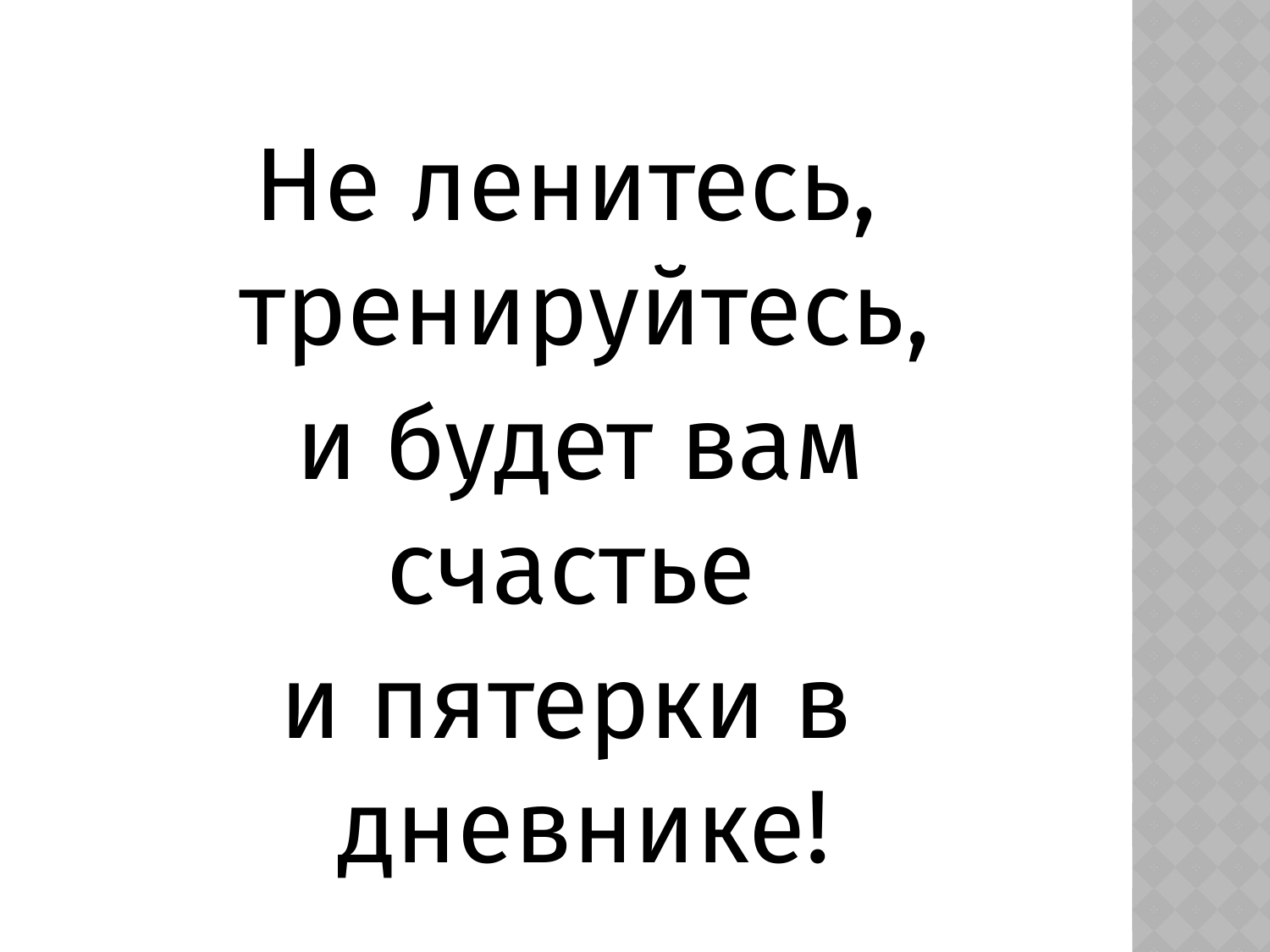

#

Не ленитесь, тренируйтесь,
 и будет вам счастье
и пятерки в дневнике!